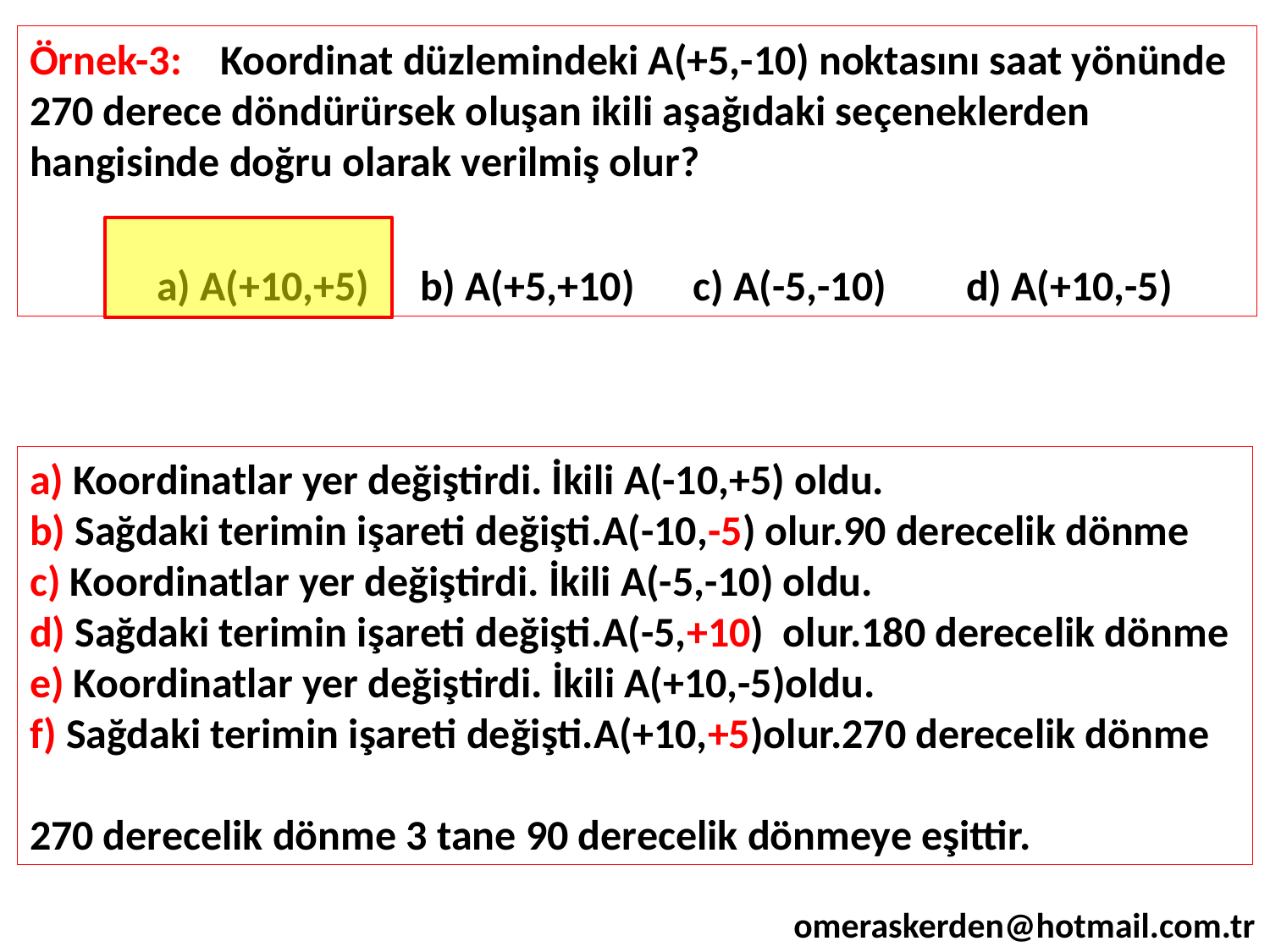

Örnek-3:    Koordinat düzlemindeki A(+5,-10) noktasını saat yönünde 270 derece döndürürsek oluşan ikili aşağıdaki seçeneklerden hangisinde doğru olarak verilmiş olur?

	a) A(+10,+5)	 b) A(+5,+10)	   c) A(-5,-10)	     d) A(+10,-5)

a) Koordinatlar yer değiştirdi. İkili A(-10,+5) oldu.
b) Sağdaki terimin işareti değişti.A(-10,-5) olur.90 derecelik dönme
c) Koordinatlar yer değiştirdi. İkili A(-5,-10) oldu.
d) Sağdaki terimin işareti değişti.A(-5,+10)  olur.180 derecelik dönme
e) Koordinatlar yer değiştirdi. İkili A(+10,-5)oldu.
f) Sağdaki terimin işareti değişti.A(+10,+5)olur.270 derecelik dönme

270 derecelik dönme 3 tane 90 derecelik dönmeye eşittir.
omeraskerden@hotmail.com.tr